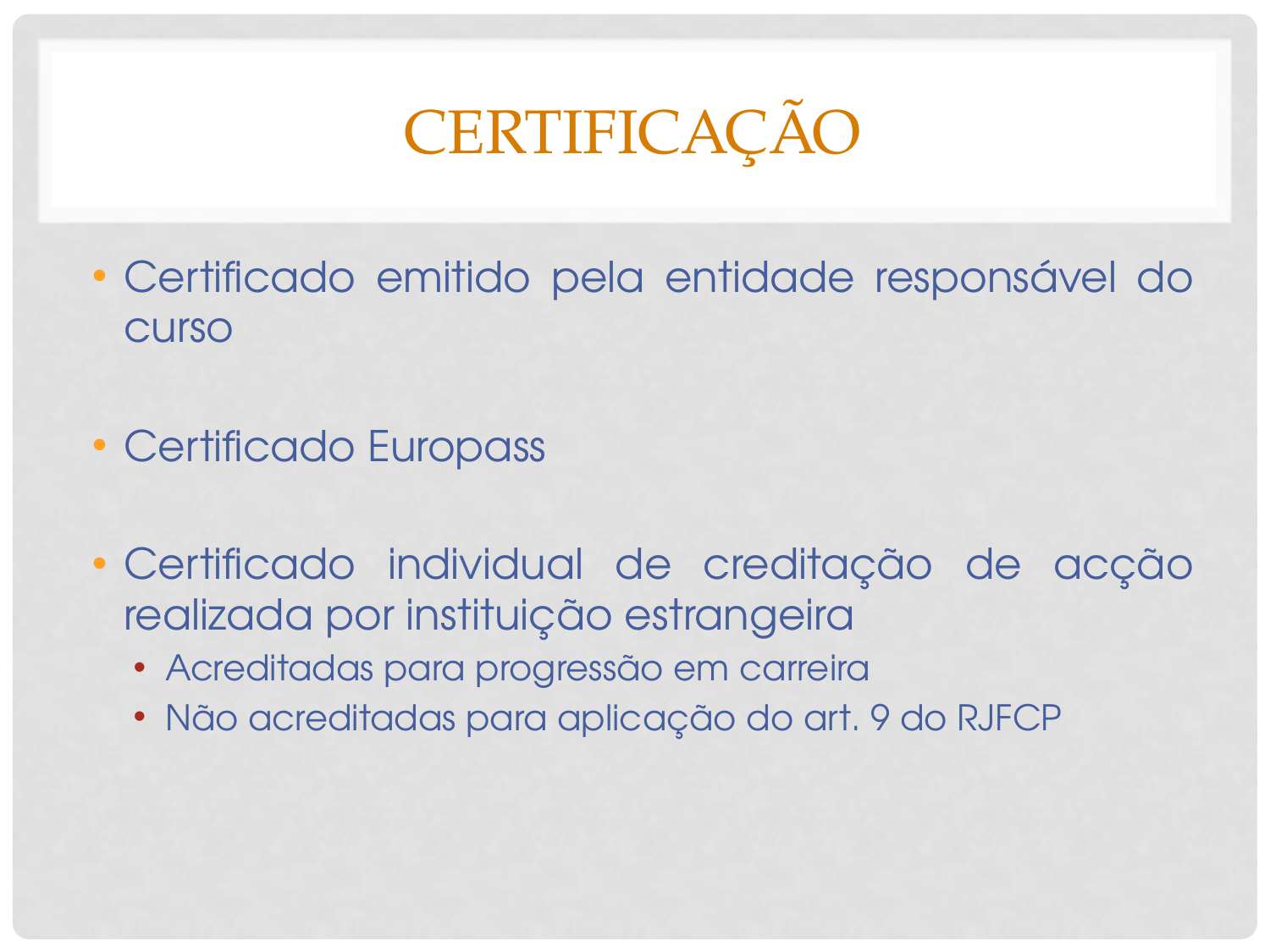

# CERTIFICAÇÃO
Certificado emitido pela entidade responsável do curso

Certificado Europass

Certificado individual de creditação de acção realizada por instituição estrangeira
Acreditadas para progressão em carreira
Não acreditadas para aplicação do art. 9 do RJFCP